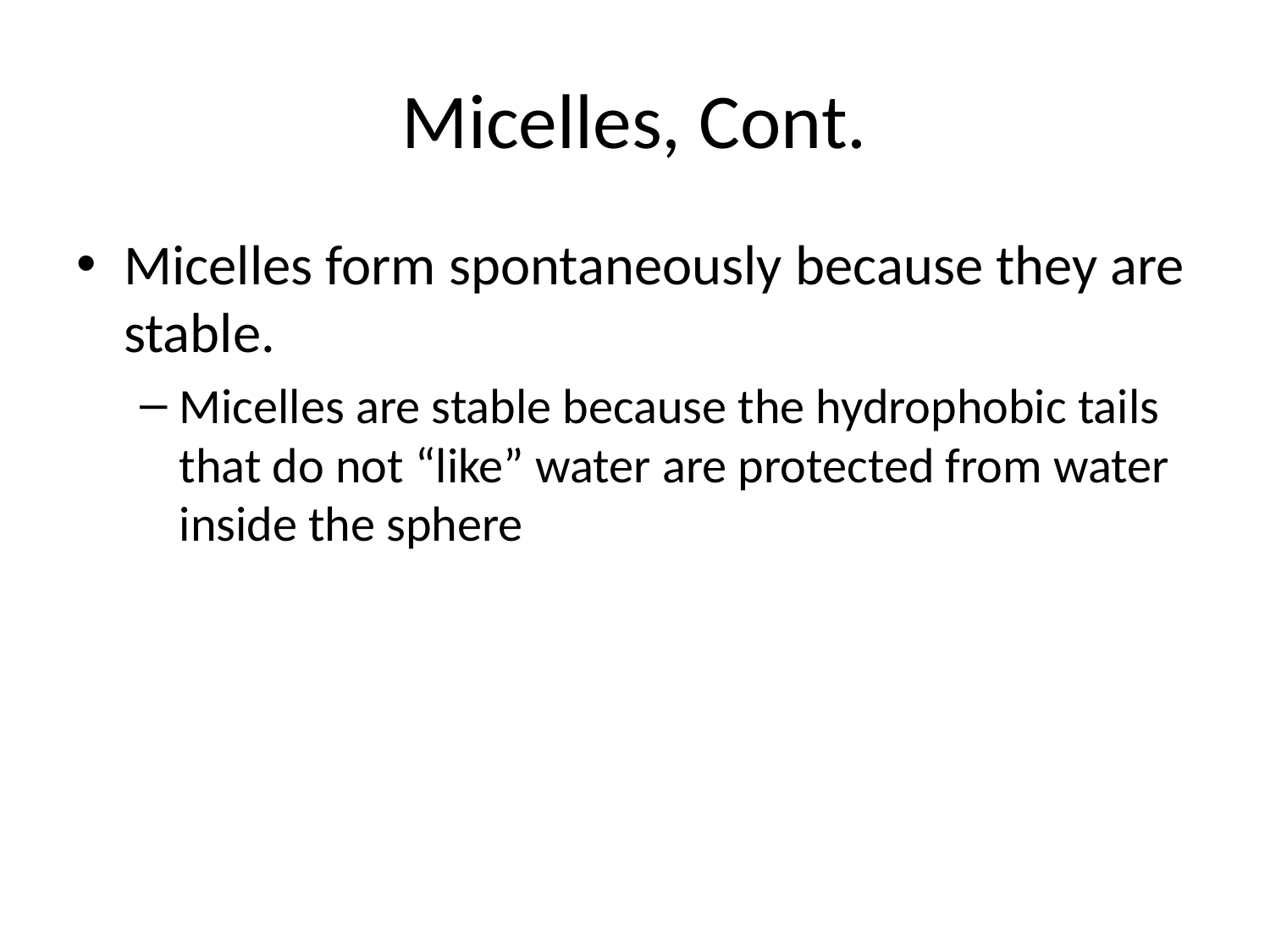

# Micelles, Cont.
Micelles form spontaneously because they are stable.
Micelles are stable because the hydrophobic tails that do not “like” water are protected from water inside the sphere